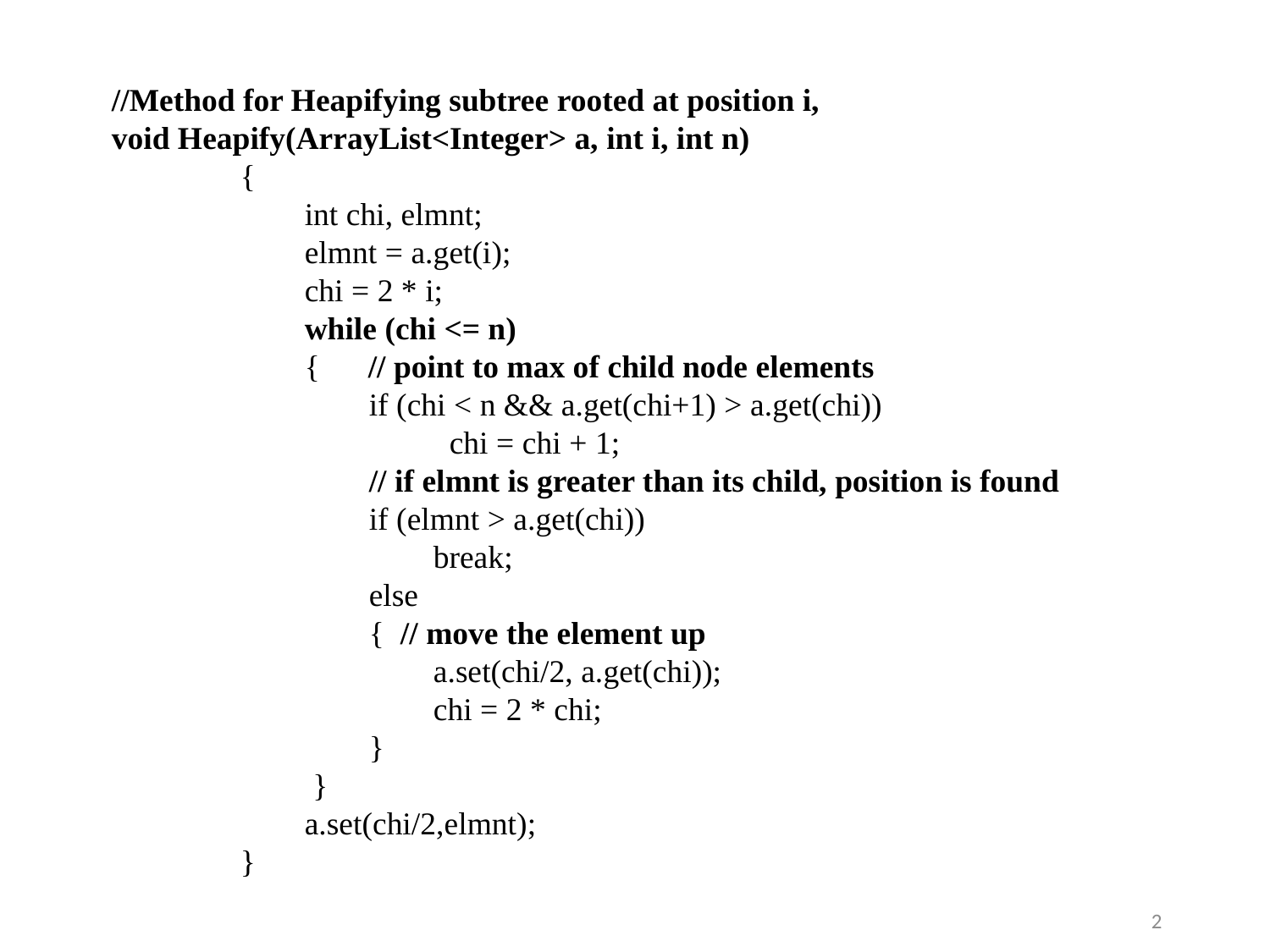

//Method for Heapifying subtree rooted at position i,
void Heapify(ArrayList<Integer> a, int i, int n)
                {
                        int chi, elmnt;
                        elmnt = a.get(i);
                        chi = 2 * i;
                        while (chi <= n)
                        {      // point to max of child node elements
                                if (chi < n && a.get(chi+1) > a.get(chi))
                                          chi = chi + 1;
                                // if elmnt is greater than its child, position is found
                                if (elmnt > a.get(chi))
                                        break;
                                else
                                {  // move the element up
                                        a.set(chi/2, a.get(chi));
                                        chi = 2 * chi;
                                }
                         }
                        a.set(chi/2,elmnt);
                }

2